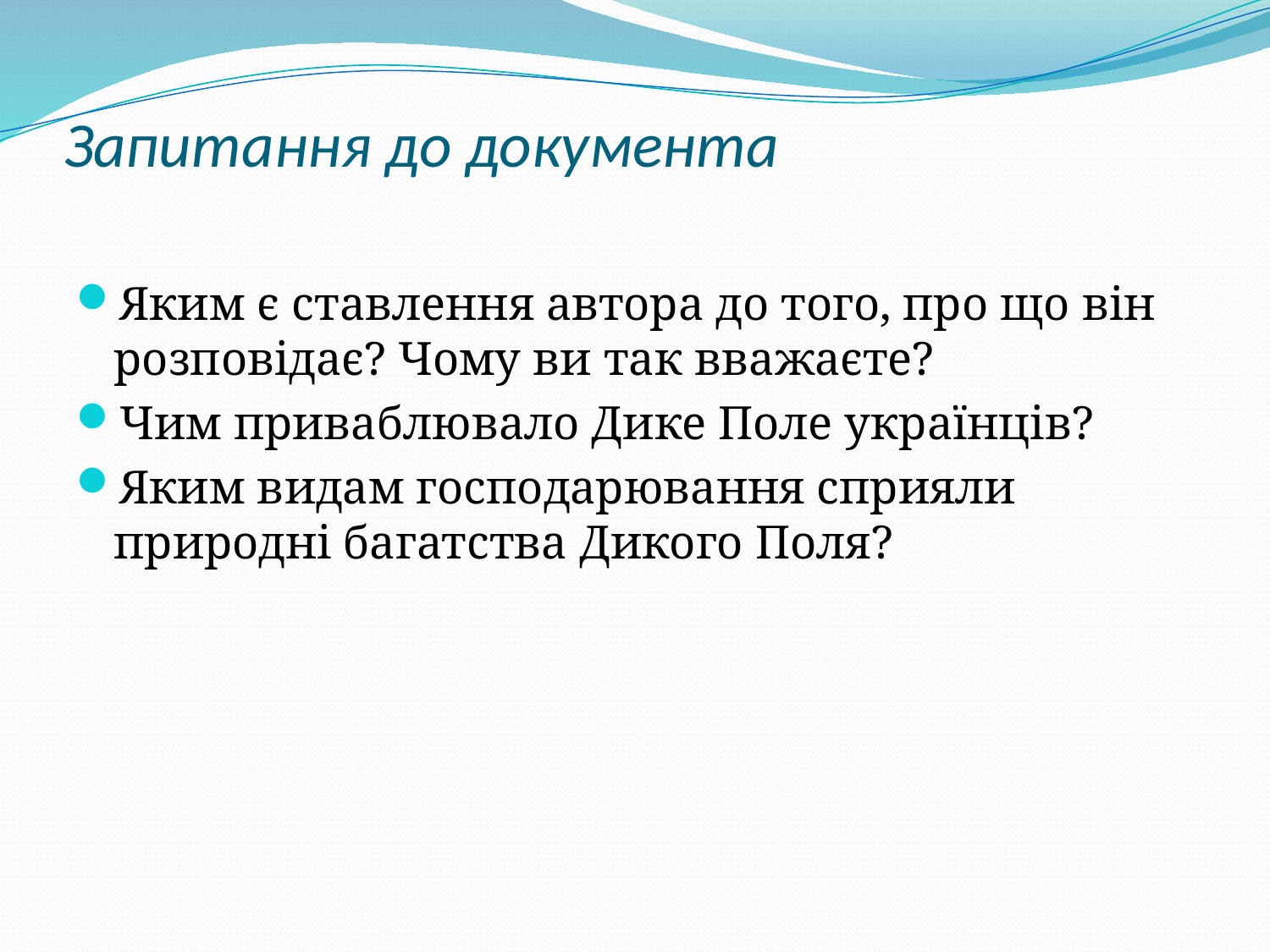

# Запитання до документа
Яким є ставлення автора до того, про що він розповідає? Чому ви так вважаєте?
Чим приваблювало Дике Поле українців?
Яким видам господарювання сприяли природні багатства Дикого Поля?